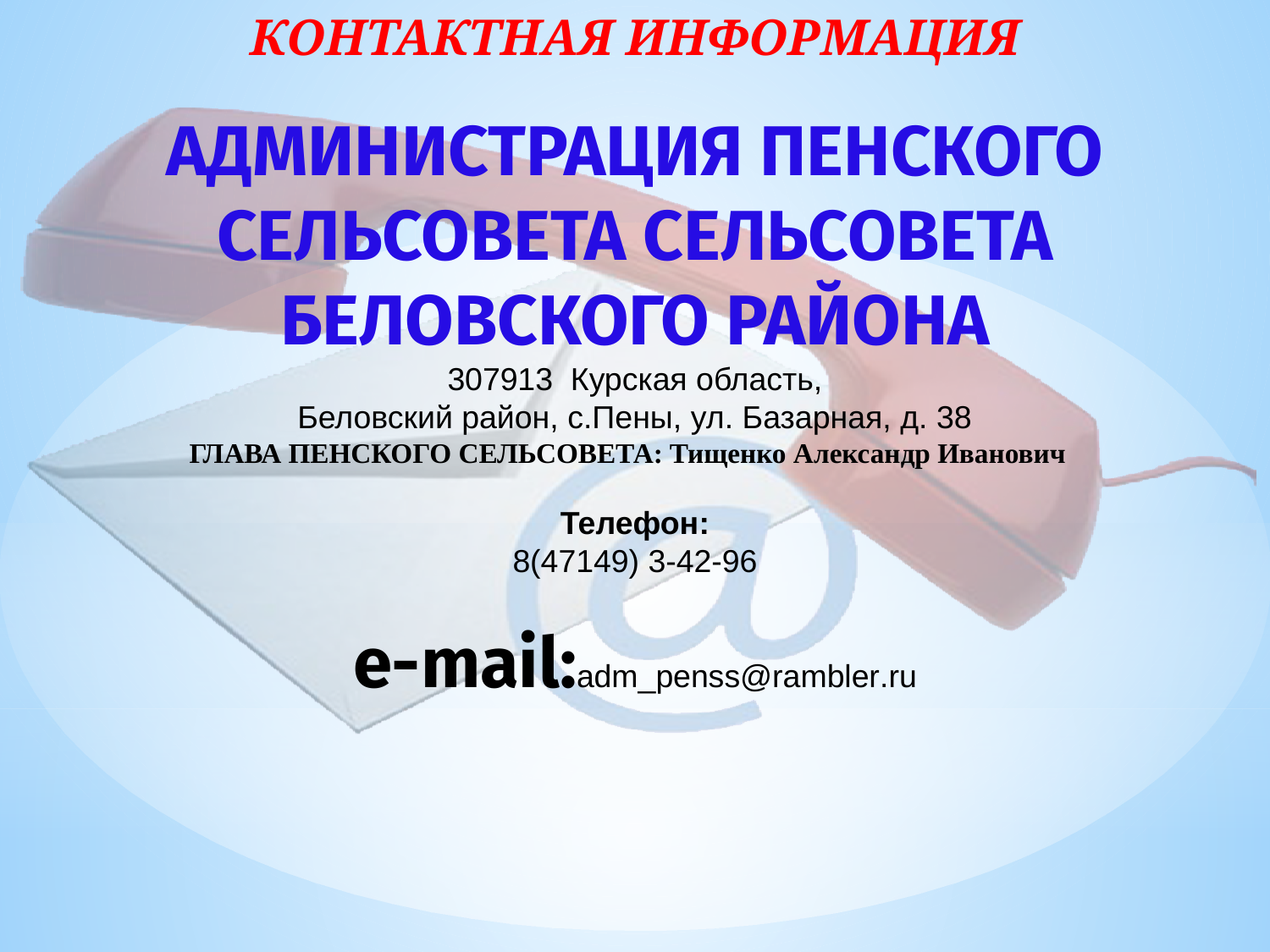

КОНТАКТНАЯ ИНФОРМАЦИЯ
АДМИНИСТРАЦИЯ ПЕНСКОГО СЕЛЬСОВЕТА СЕЛЬСОВЕТА БЕЛОВСКОГО РАЙОНА
307913  Курская область,
Беловский район, с.Пены, ул. Базарная, д. 38
ГЛАВА ПЕНСКОГО СЕЛЬСОВЕТА: Тищенко Александр Иванович

Телефон:
8(47149) 3-42-96

e-mail:adm_penss@rambler.ru